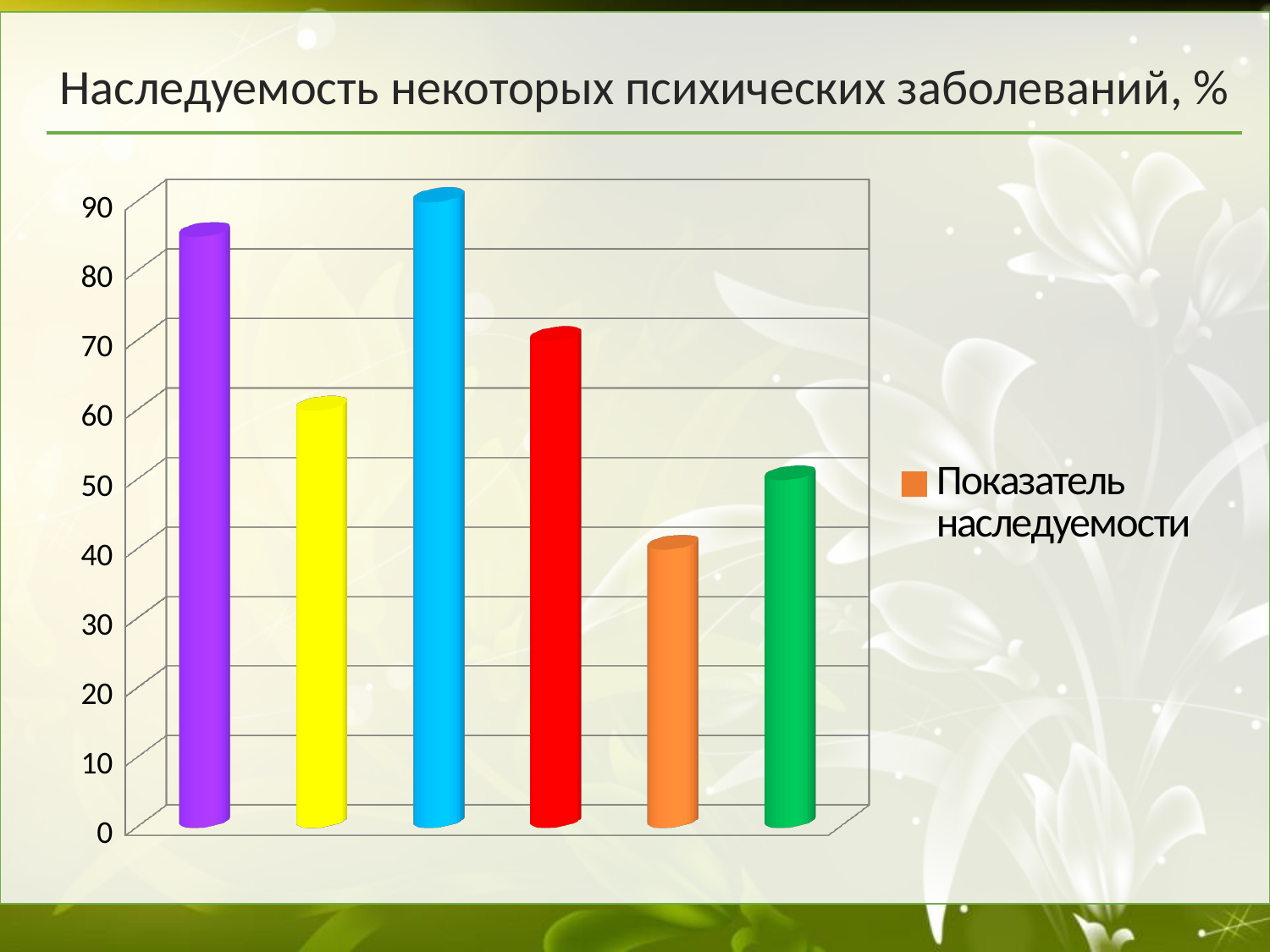

Наследуемость некоторых психических заболеваний, %

[unsupported chart]